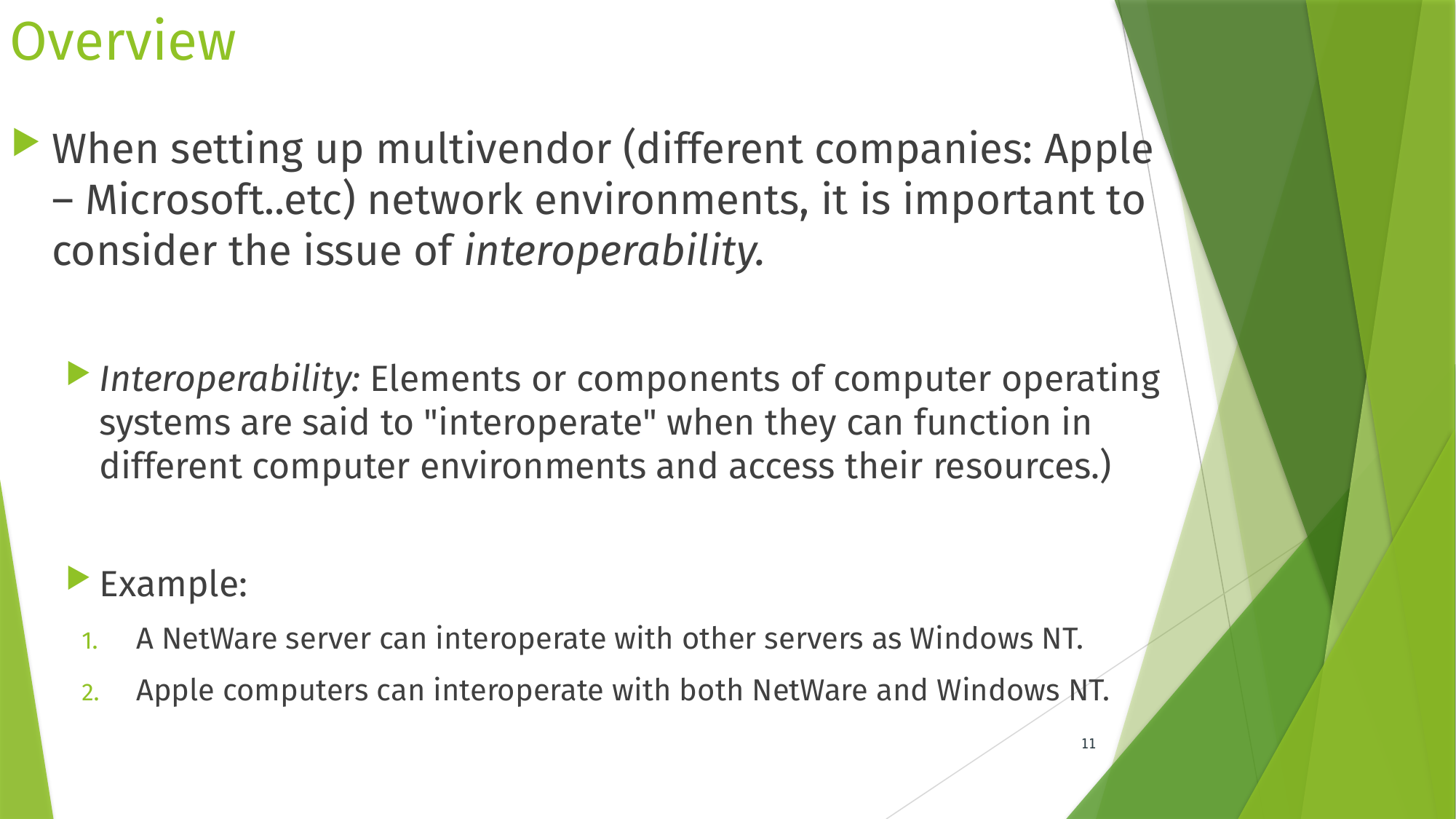

# Overview
When setting up multivendor (different companies: Apple – Microsoft..etc) network environments, it is important to consider the issue of interoperability.

Interoperability: Elements or components of computer operating systems are said to "interoperate" when they can function in different computer environments and access their resources.)

Example:
A NetWare server can interoperate with other servers as Windows NT.
Apple computers can interoperate with both NetWare and Windows NT.
11